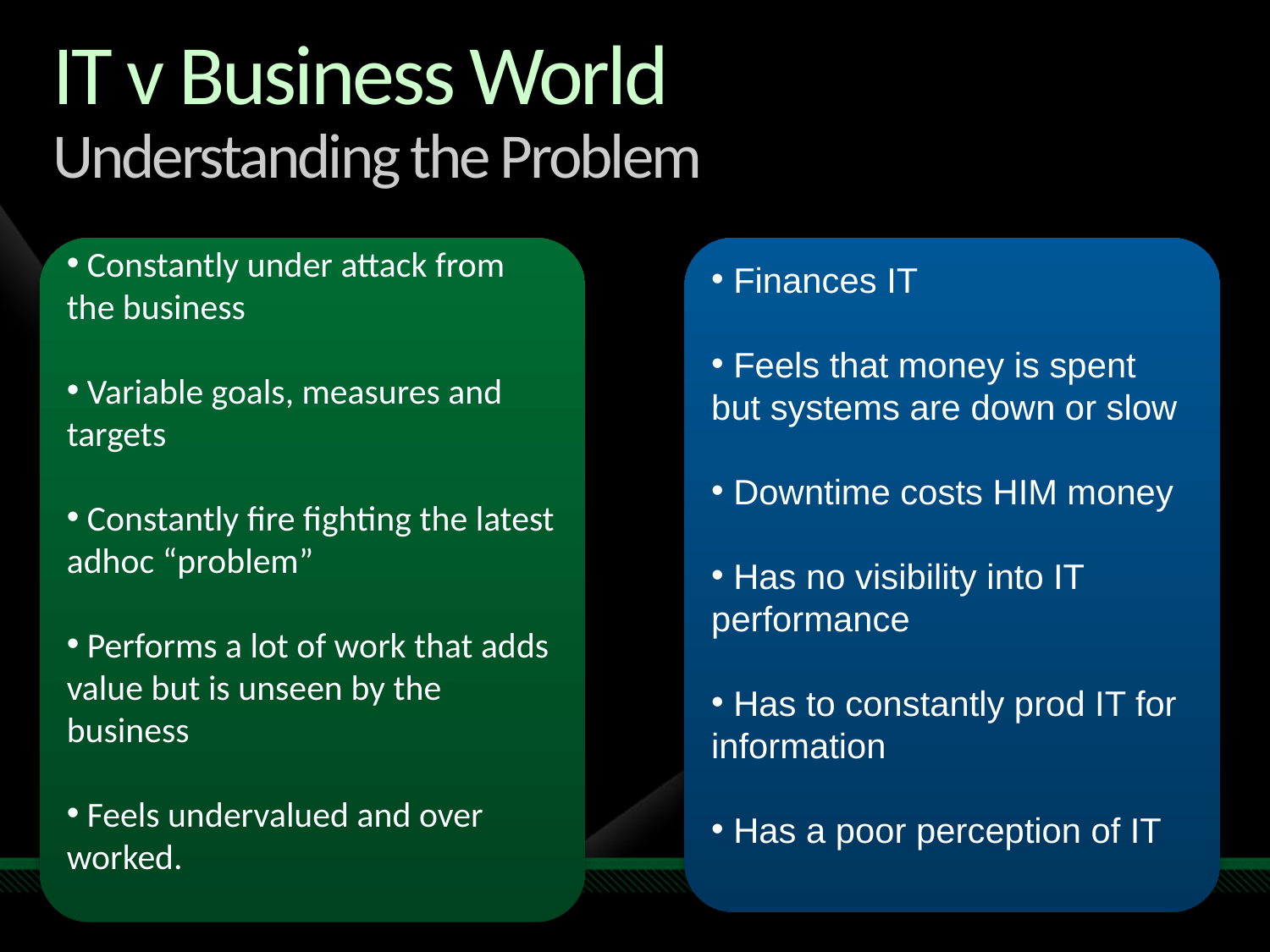

# IT v Business World Understanding the Problem
 Constantly under attack from the business

 Variable goals, measures and targets

 Constantly fire fighting the latest adhoc “problem”

 Performs a lot of work that adds value but is unseen by the business

 Feels undervalued and over worked.

 Finances IT

 Feels that money is spent but systems are down or slow

 Downtime costs HIM money

 Has no visibility into IT performance

 Has to constantly prod IT for information

 Has a poor perception of IT